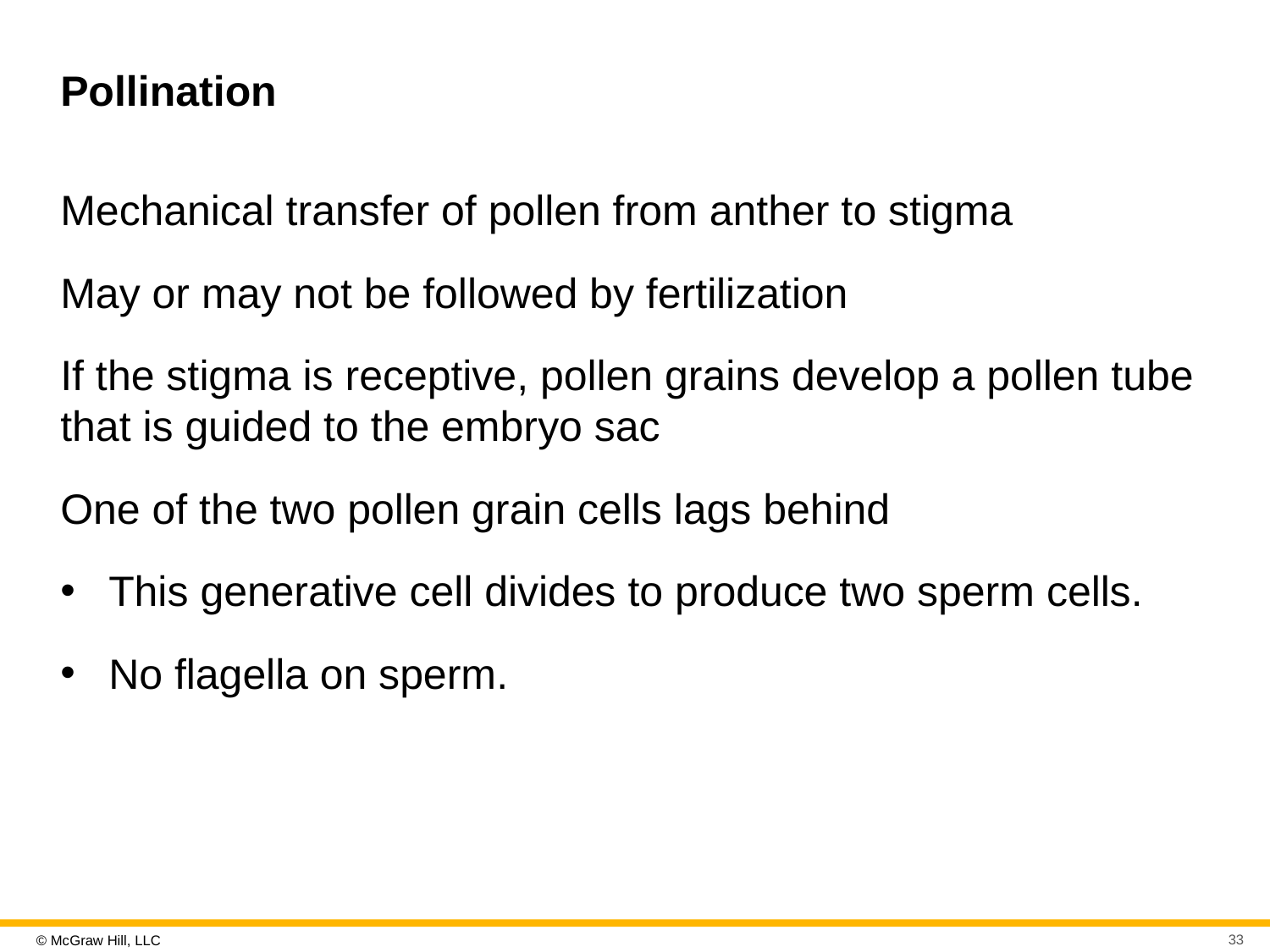

# Pollination
Mechanical transfer of pollen from anther to stigma
May or may not be followed by fertilization
If the stigma is receptive, pollen grains develop a pollen tube that is guided to the embryo sac
One of the two pollen grain cells lags behind
This generative cell divides to produce two sperm cells.
No flagella on sperm.
33